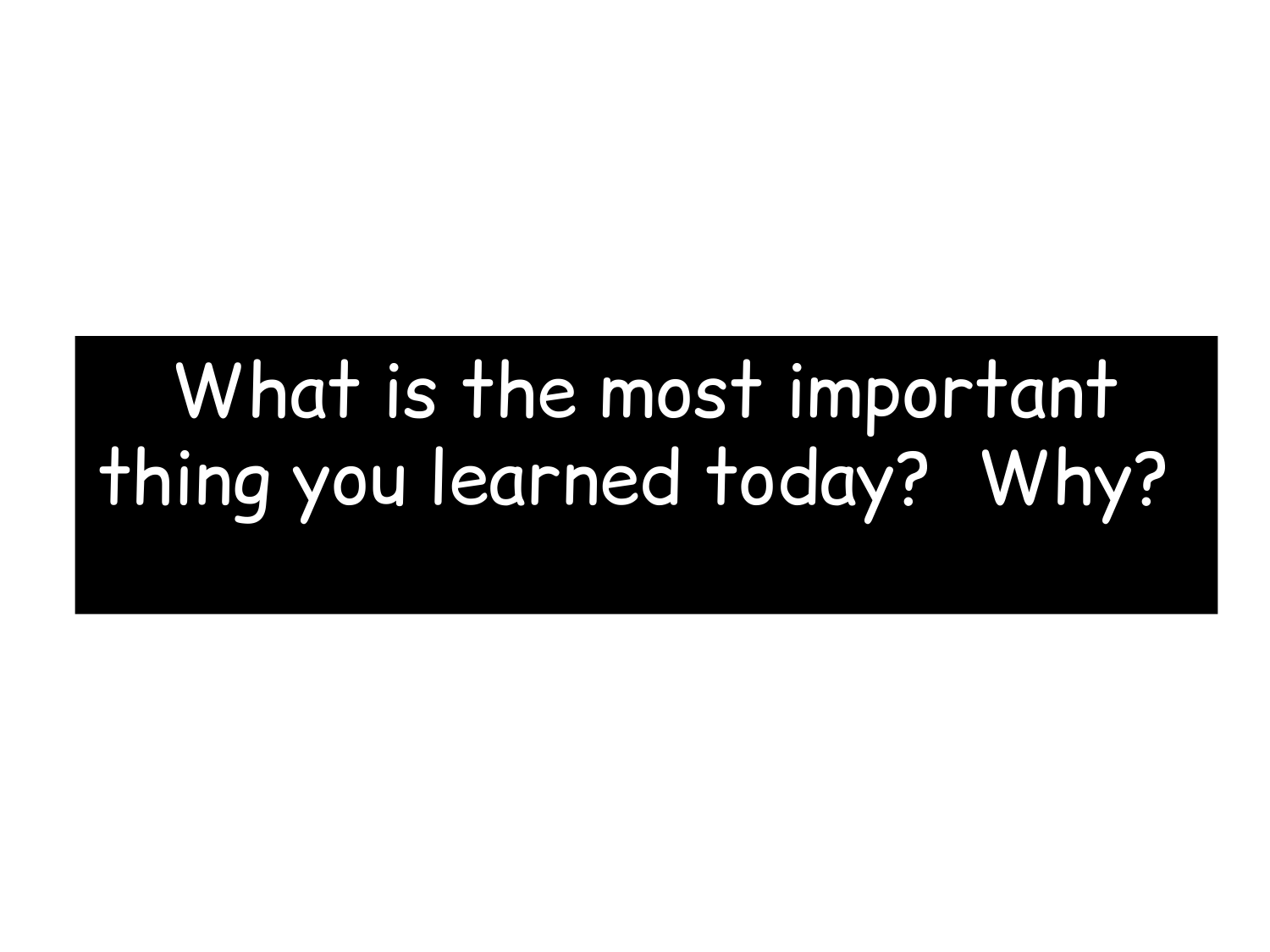

# What is the most important thing you learned today?  Why?